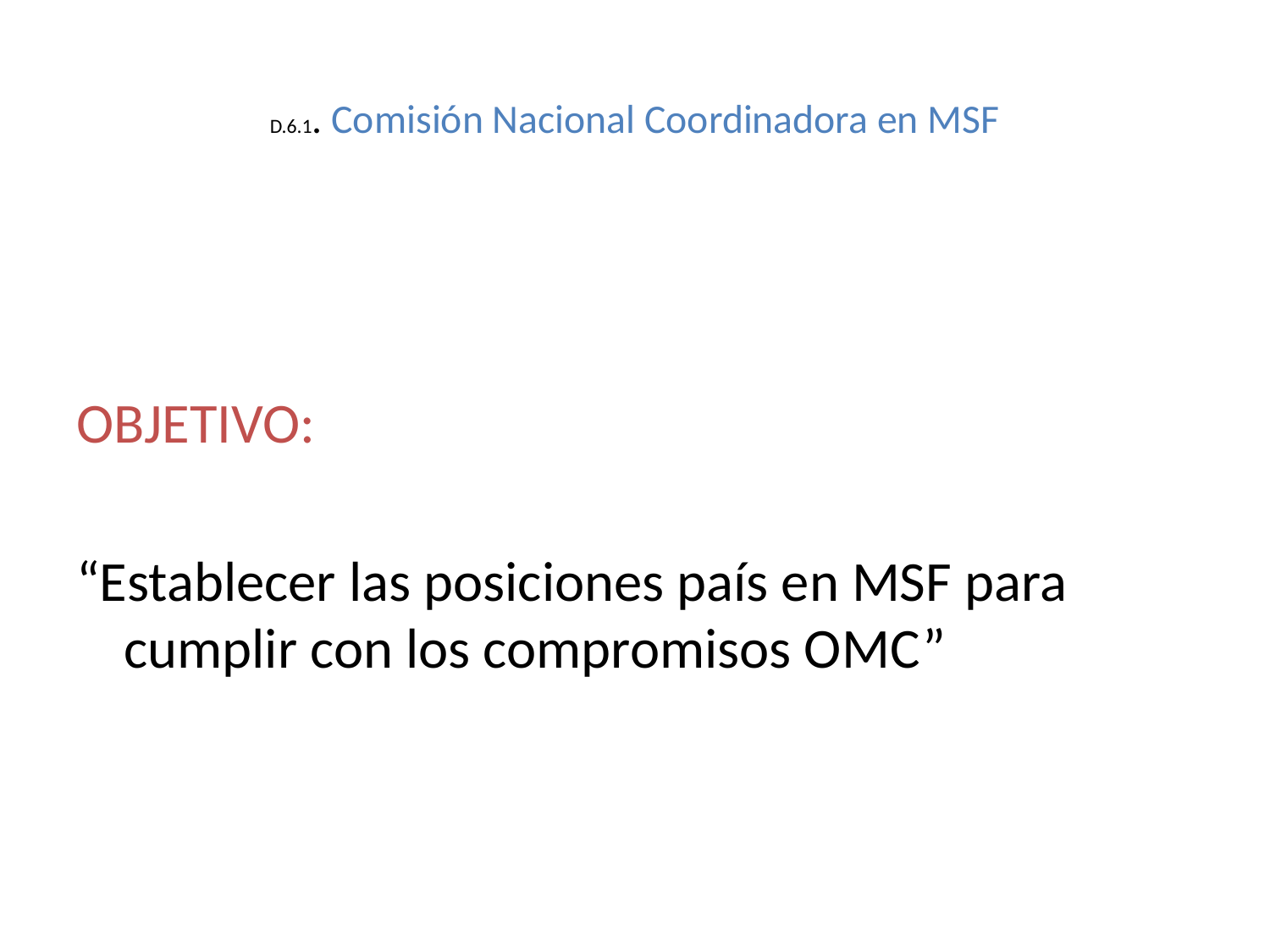

# D.6.1. Comisión Nacional Coordinadora en MSF

OBJETIVO:

“Establecer las posiciones país en MSF para cumplir con los compromisos OMC”